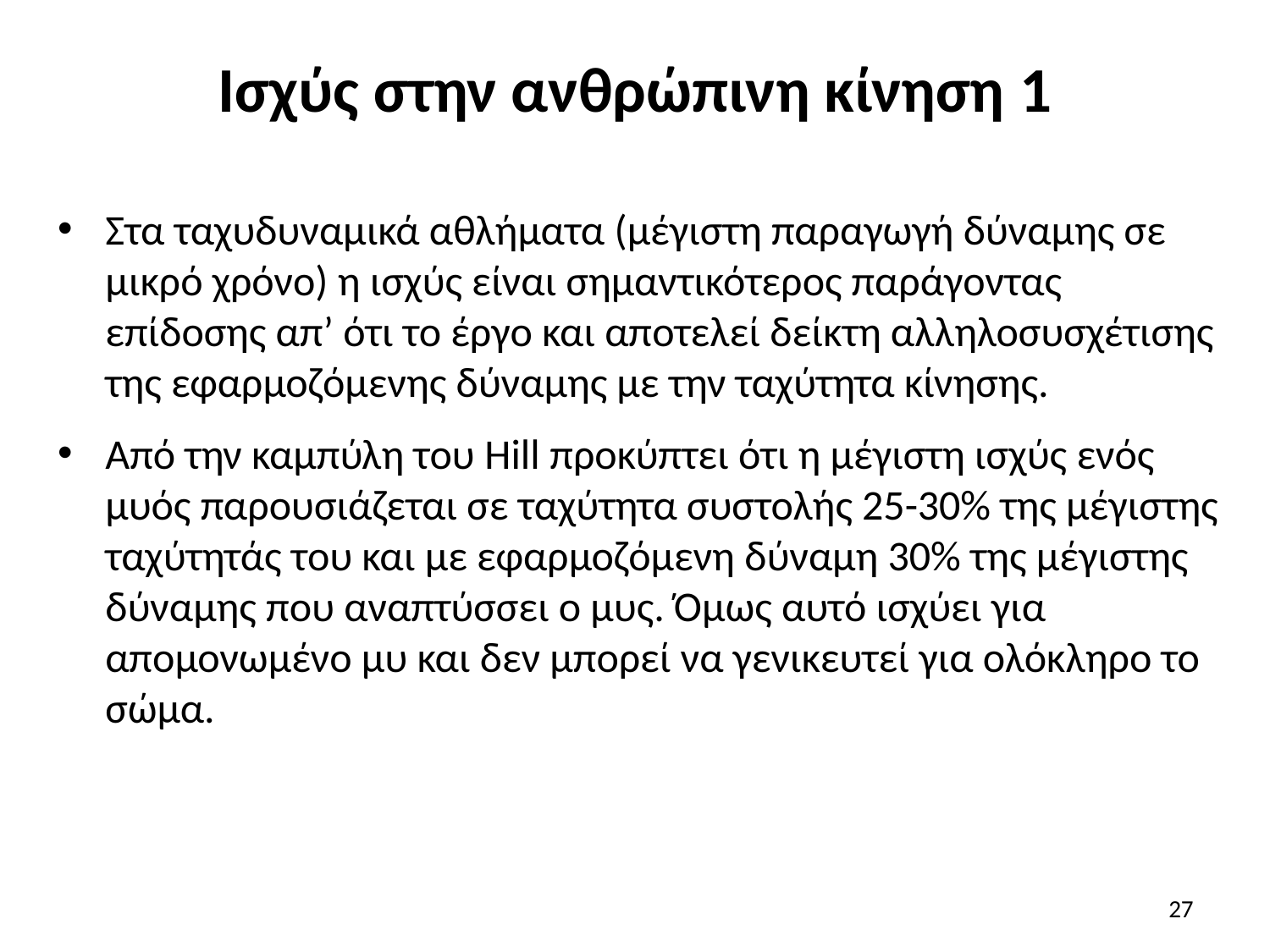

# Ισχύς στην ανθρώπινη κίνηση 1
Στα ταχυδυναμικά αθλήματα (μέγιστη παραγωγή δύναμης σε μικρό χρόνο) η ισχύς είναι σημαντικότερος παράγοντας επίδοσης απ’ ότι το έργο και αποτελεί δείκτη αλληλοσυσχέτισης της εφαρμοζόμενης δύναμης με την ταχύτητα κίνησης.
Από την καμπύλη του Hill προκύπτει ότι η μέγιστη ισχύς ενός μυός παρουσιάζεται σε ταχύτητα συστολής 25-30% της μέγιστης ταχύτητάς του και με εφαρμοζόμενη δύναμη 30% της μέγιστης δύναμης που αναπτύσσει ο μυς. Όμως αυτό ισχύει για απομονωμένο μυ και δεν μπορεί να γενικευτεί για ολόκληρο το σώμα.
27